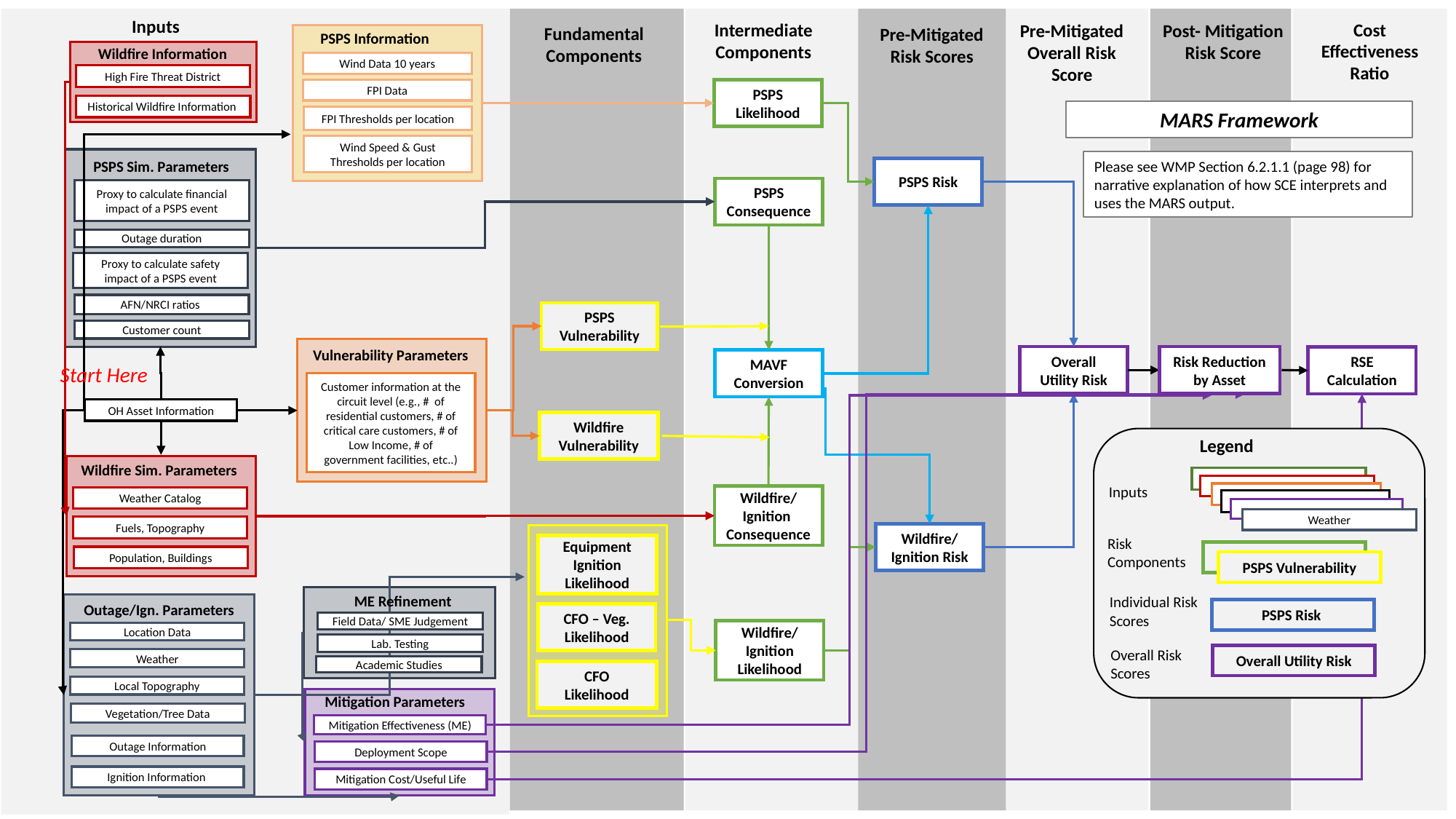

Inputs
Cost Effectiveness Ratio
Intermediate Components
Pre-Mitigated Overall Risk Score
Post- Mitigation Risk Score
Fundamental Components
Pre-Mitigated Risk Scores
PSPS Information

Wildfire Information

Wind Data 10 years
High Fire Threat District
FPI Data
PSPS Likelihood
Historical Wildfire Information
MARS Framework
FPI Thresholds per location

Wind Speed & Gust Thresholds per location

Please see WMP Section 6.2.1.1 (page 98) for narrative explanation of how SCE interprets and uses the MARS output.
PSPS Sim. Parameters
PSPS Risk
PSPS Consequence
Proxy to calculate financial impact of a PSPS event
Outage duration
Proxy to calculate safety impact of a PSPS event
AFN/NRCI ratios
PSPS Vulnerability
Customer count

Vulnerability Parameters
Risk Reduction by Asset
Overall Utility Risk
RSE Calculation
MAVF Conversion
Start Here
Customer information at the circuit level (e.g., #  of residential customers, # of critical care customers, # of Low Income, # of government facilities, etc..)
OH Asset Information
Wildfire Vulnerability

Legend
Wildfire Sim. Parameters

Terrain, Fuels, Constraints
Weather Catalog
Wind Data 10 years
OH Asset

Weather
Inputs
Wildfire/ Ignition  Consequence
Weather Catalog
Fuels, Topography
Wildfire/ Ignition Risk

Risk Components
Equipment Ignition
Likelihood
High Wind Locations
High Wind Locations
Population, Buildings
PSPS Vulnerability
ME Refinement

Individual Risk Scores

Outage/Ign. Parameters
PSPS Risk
CFO – Veg.
Likelihood
Field Data/ SME Judgement
Wildfire/ Ignition Likelihood
Location Data
Lab. Testing
Overall Risk Scores
Overall Utility Risk
Weather
Academic Studies
CFO
Likelihood
Local Topography
Mitigation Parameters

Vegetation/Tree Data
Mitigation Effectiveness (ME)
Outage Information
Deployment Scope
Ignition Information
Mitigation Cost/Useful Life